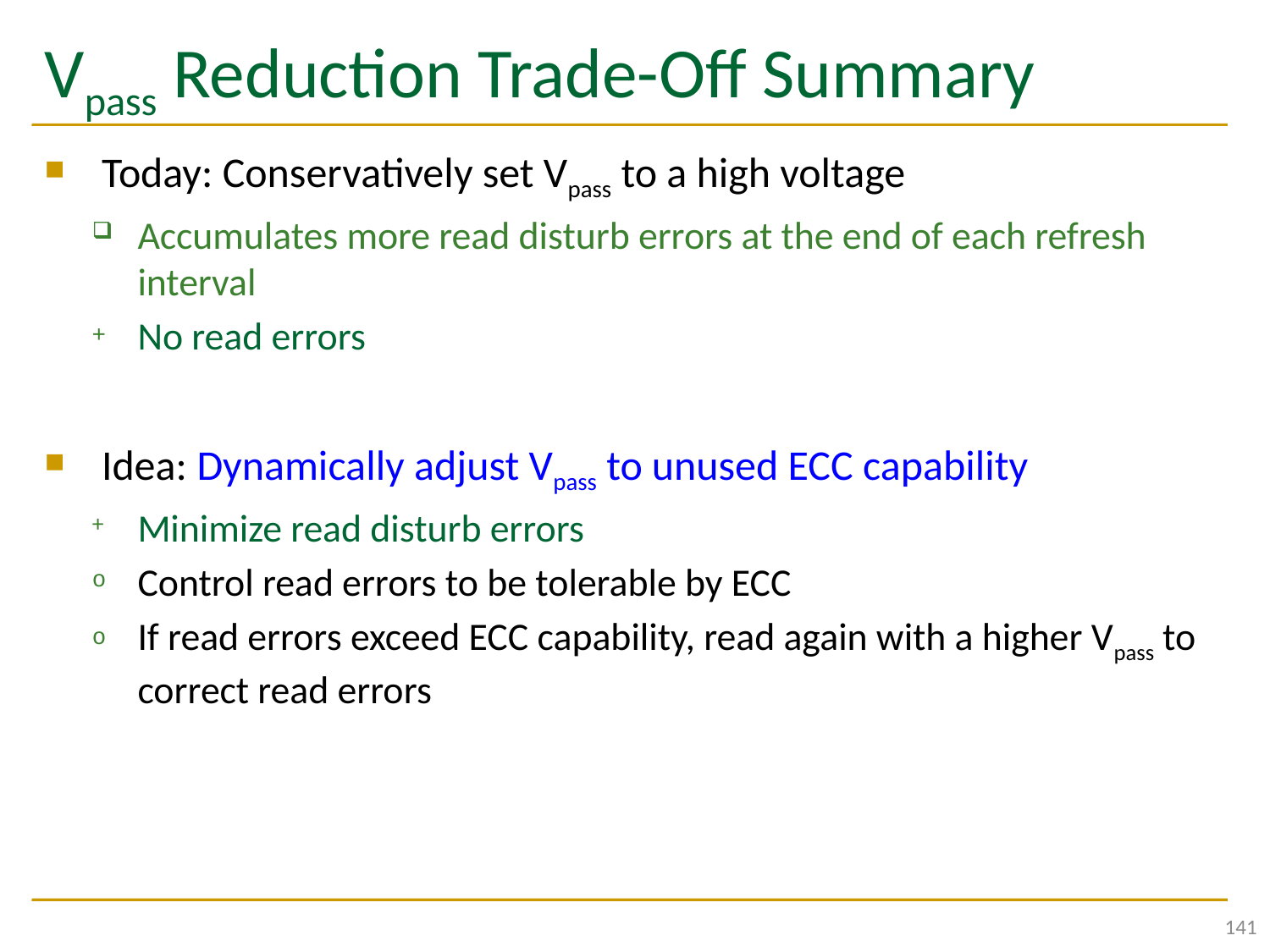

# Vpass Reduction Trade-Off Summary
 Today: Conservatively set Vpass to a high voltage
Accumulates more read disturb errors at the end of each refresh interval
No read errors

 Idea: Dynamically adjust Vpass to unused ECC capability
Minimize read disturb errors
Control read errors to be tolerable by ECC
If read errors exceed ECC capability, read again with a higher Vpass to correct read errors
141